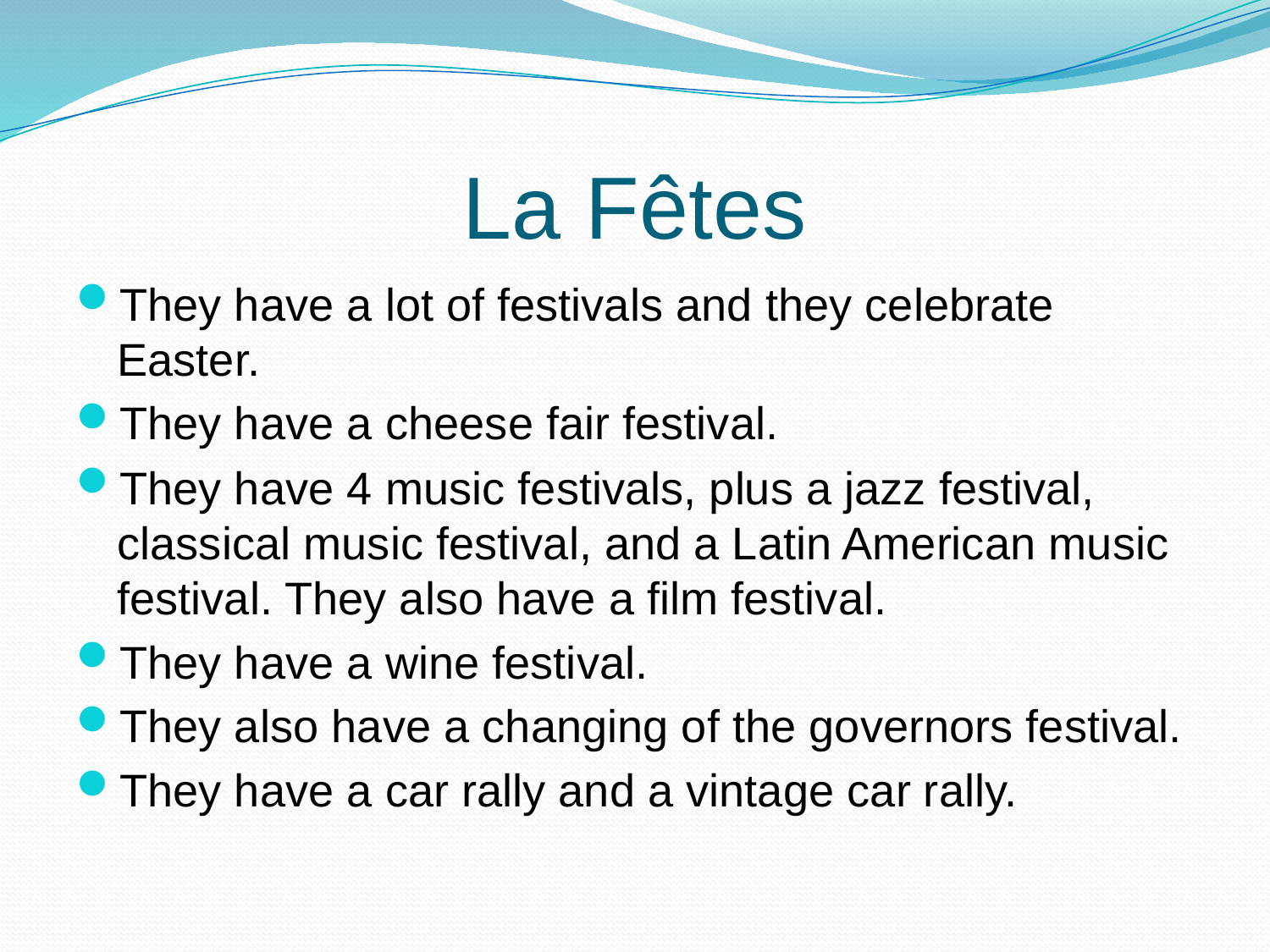

# La Fêtes
They have a lot of festivals and they celebrate Easter.
They have a cheese fair festival.
They have 4 music festivals, plus a jazz festival, classical music festival, and a Latin American music festival. They also have a film festival.
They have a wine festival.
They also have a changing of the governors festival.
They have a car rally and a vintage car rally.